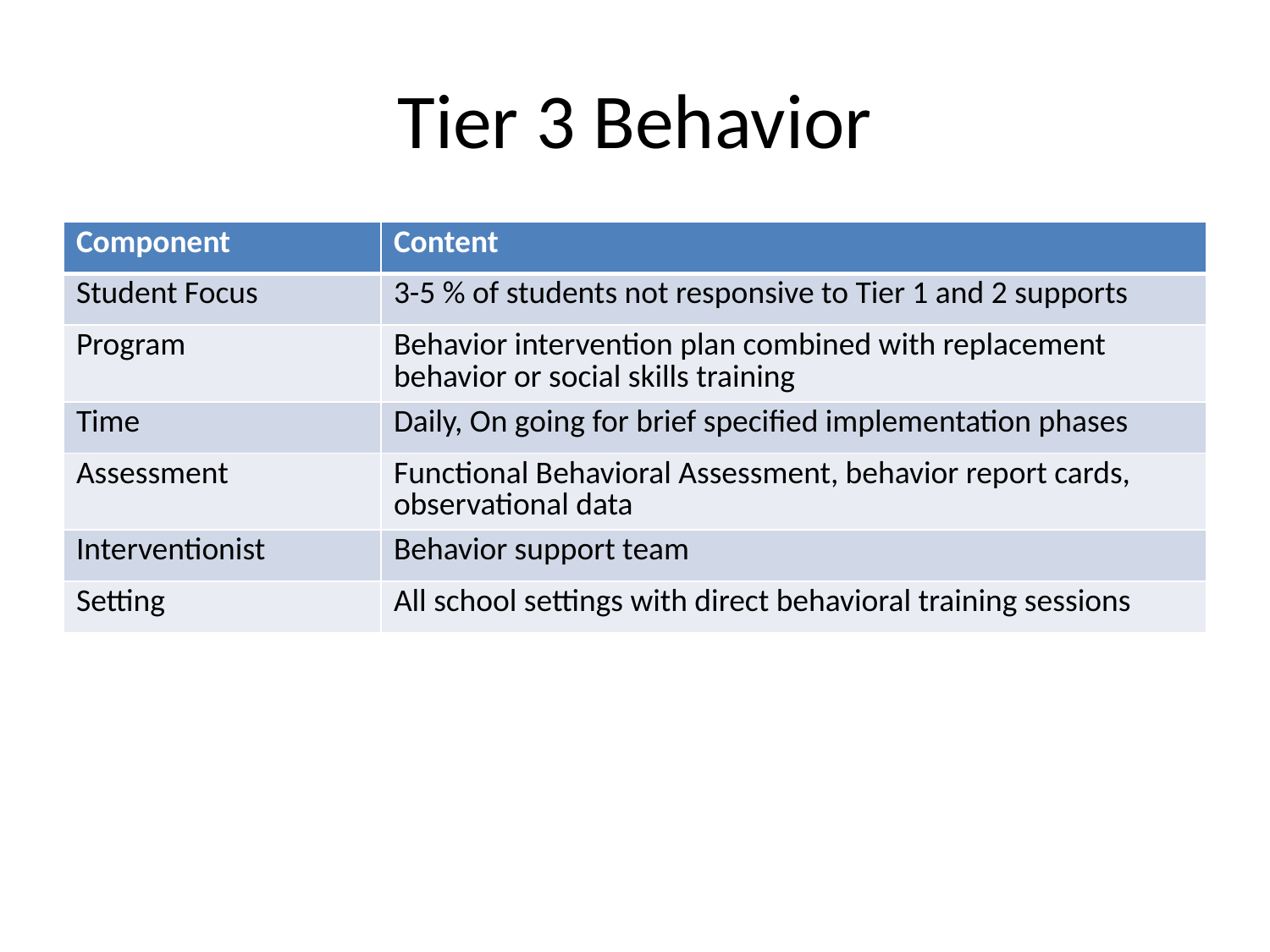

# Tier 3 Behavior
| Component | Content |
| --- | --- |
| Student Focus | 3-5 % of students not responsive to Tier 1 and 2 supports |
| Program | Behavior intervention plan combined with replacement behavior or social skills training |
| Time | Daily, On going for brief specified implementation phases |
| Assessment | Functional Behavioral Assessment, behavior report cards, observational data |
| Interventionist | Behavior support team |
| Setting | All school settings with direct behavioral training sessions |